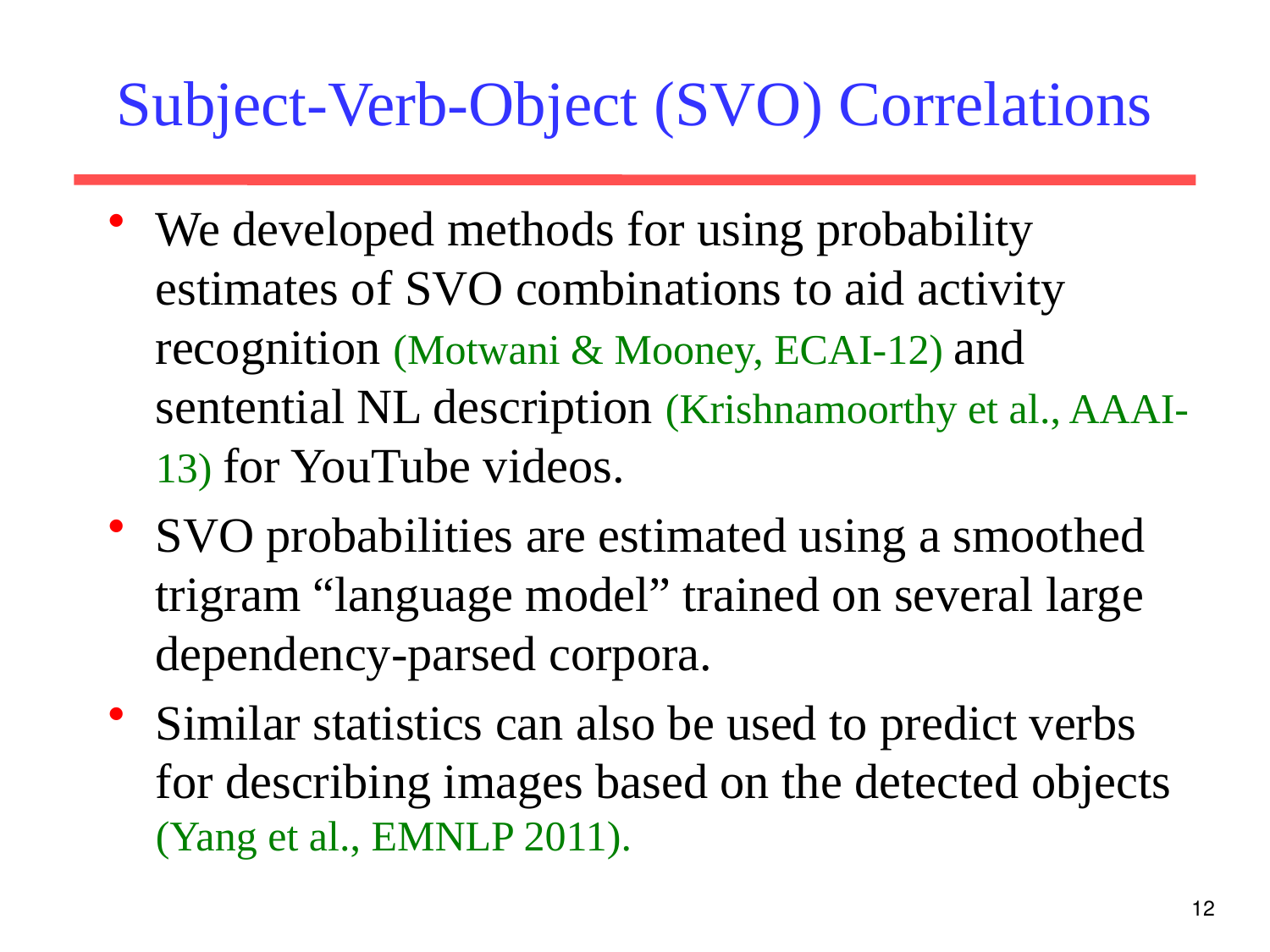

# Subject-Verb-Object (SVO) Correlations
We developed methods for using probability estimates of SVO combinations to aid activity recognition (Motwani & Mooney, ECAI-12) and sentential NL description (Krishnamoorthy et al., AAAI-13) for YouTube videos.
SVO probabilities are estimated using a smoothed trigram “language model” trained on several large dependency-parsed corpora.
Similar statistics can also be used to predict verbs for describing images based on the detected objects (Yang et al., EMNLP 2011).
12